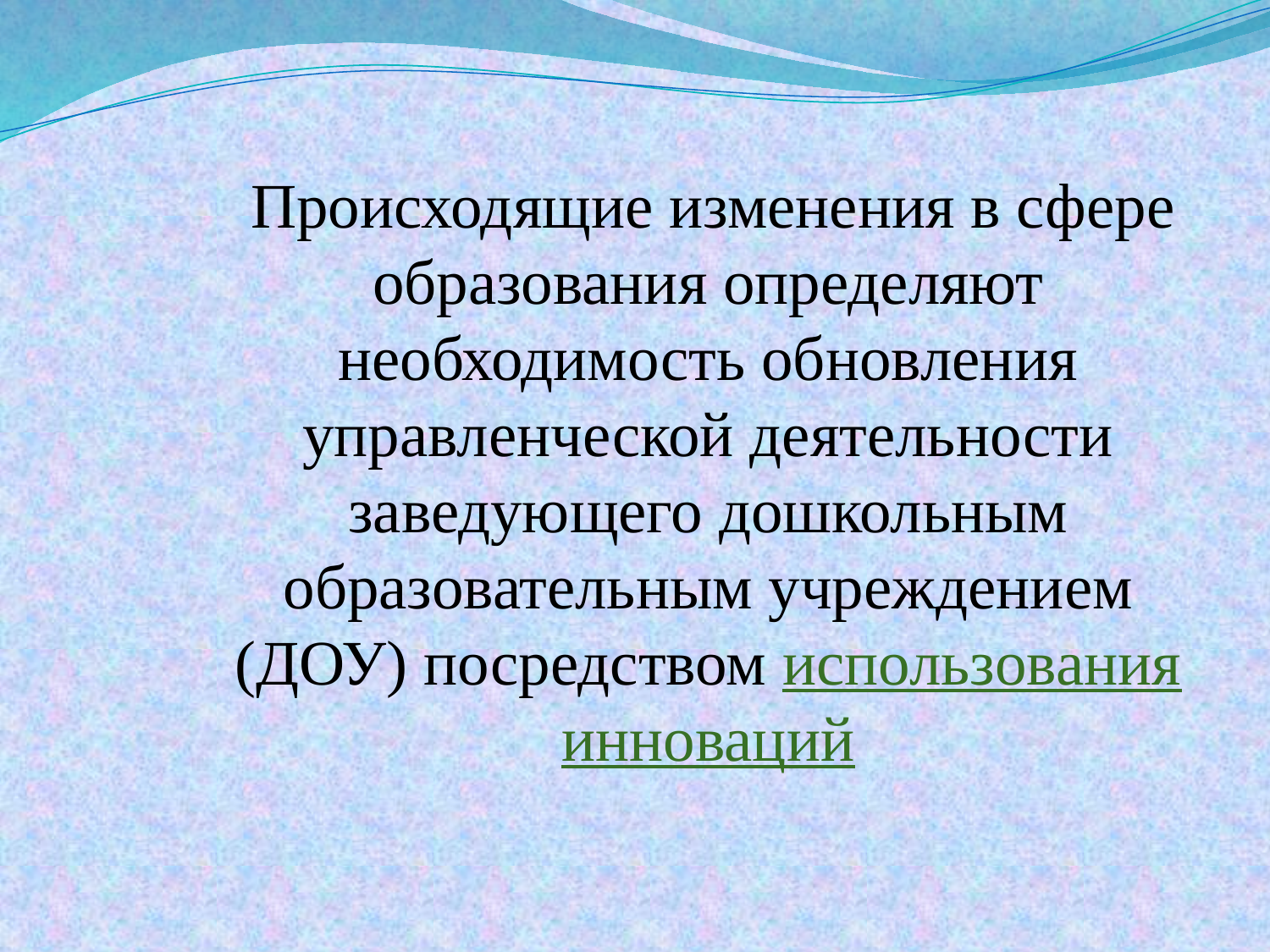

Происходящие изменения в сфере образования определяют необходимость обновления управленческой деятельности заведующего дошкольным образовательным учреждением (ДОУ) посредством использования инноваций